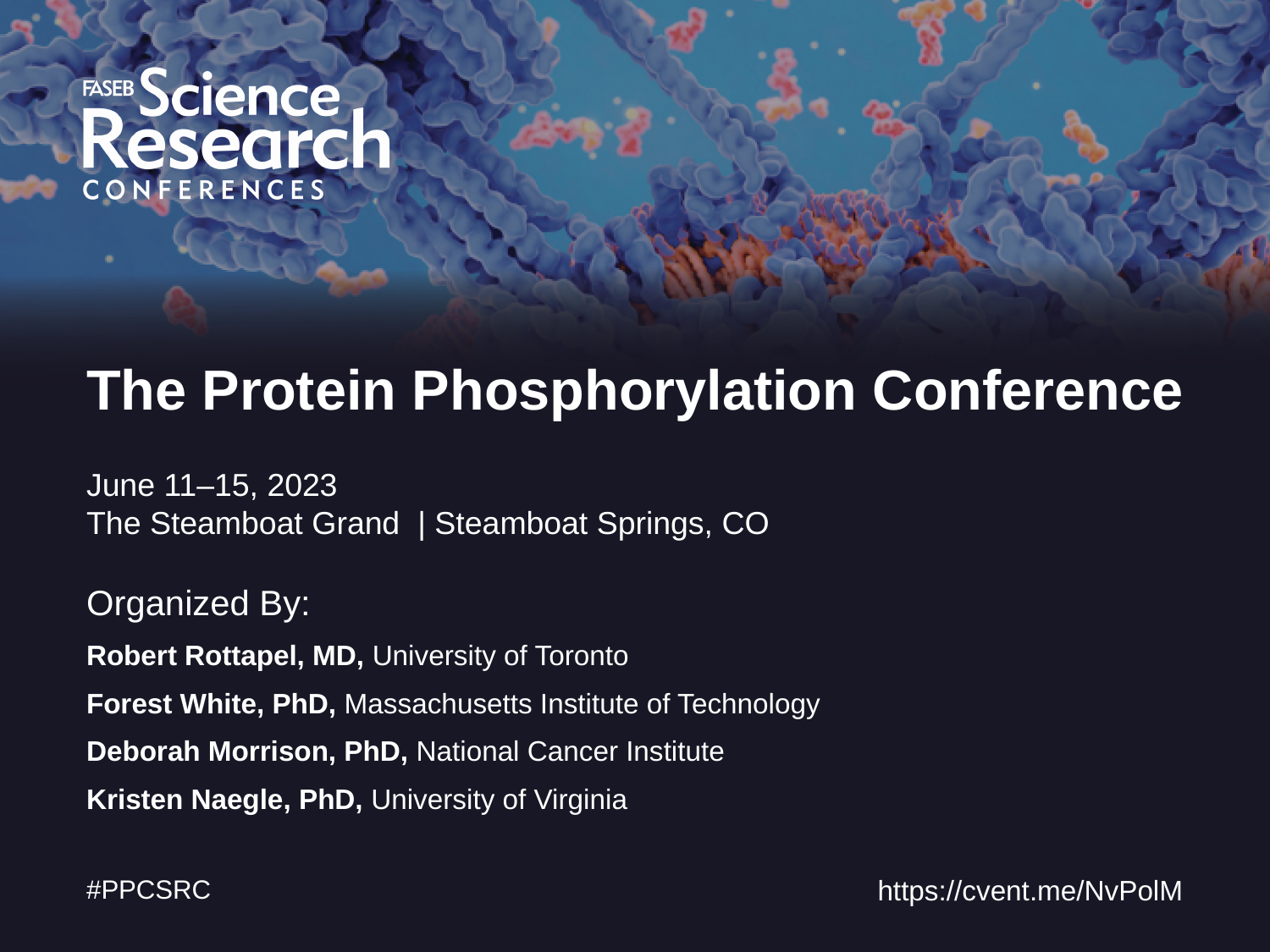

The Protein Phosphorylation Conference
June 11–15, 2023
The Steamboat Grand  | Steamboat Springs, CO
Organized By:
Robert Rottapel, MD, University of Toronto
Forest White, PhD, Massachusetts Institute of Technology
Deborah Morrison, PhD, National Cancer Institute
Kristen Naegle, PhD, University of Virginia

https://cvent.me/NvPolM
#PPCSRC